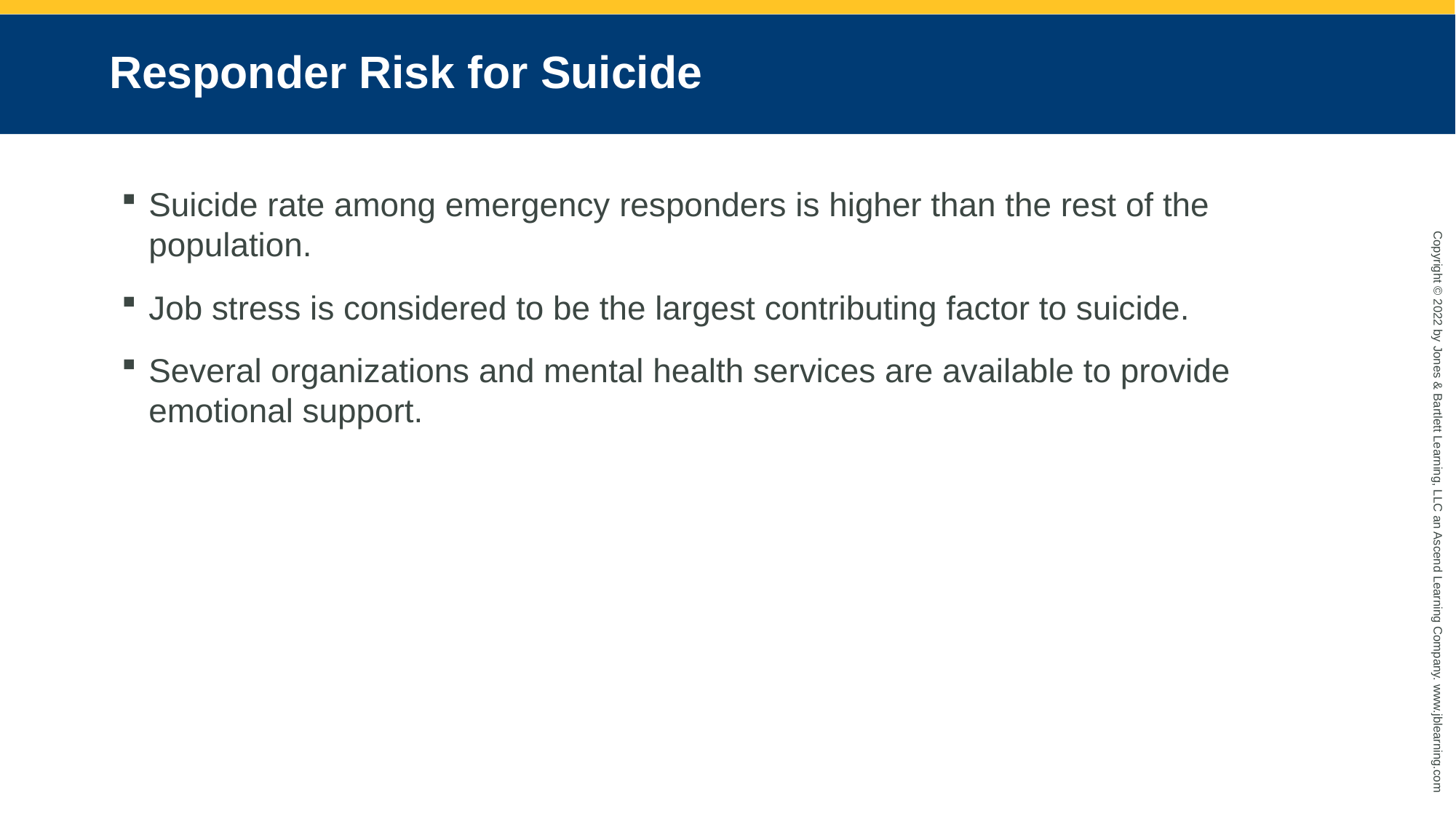

# Responder Risk for Suicide
Suicide rate among emergency responders is higher than the rest of the population.
Job stress is considered to be the largest contributing factor to suicide.
Several organizations and mental health services are available to provide emotional support.